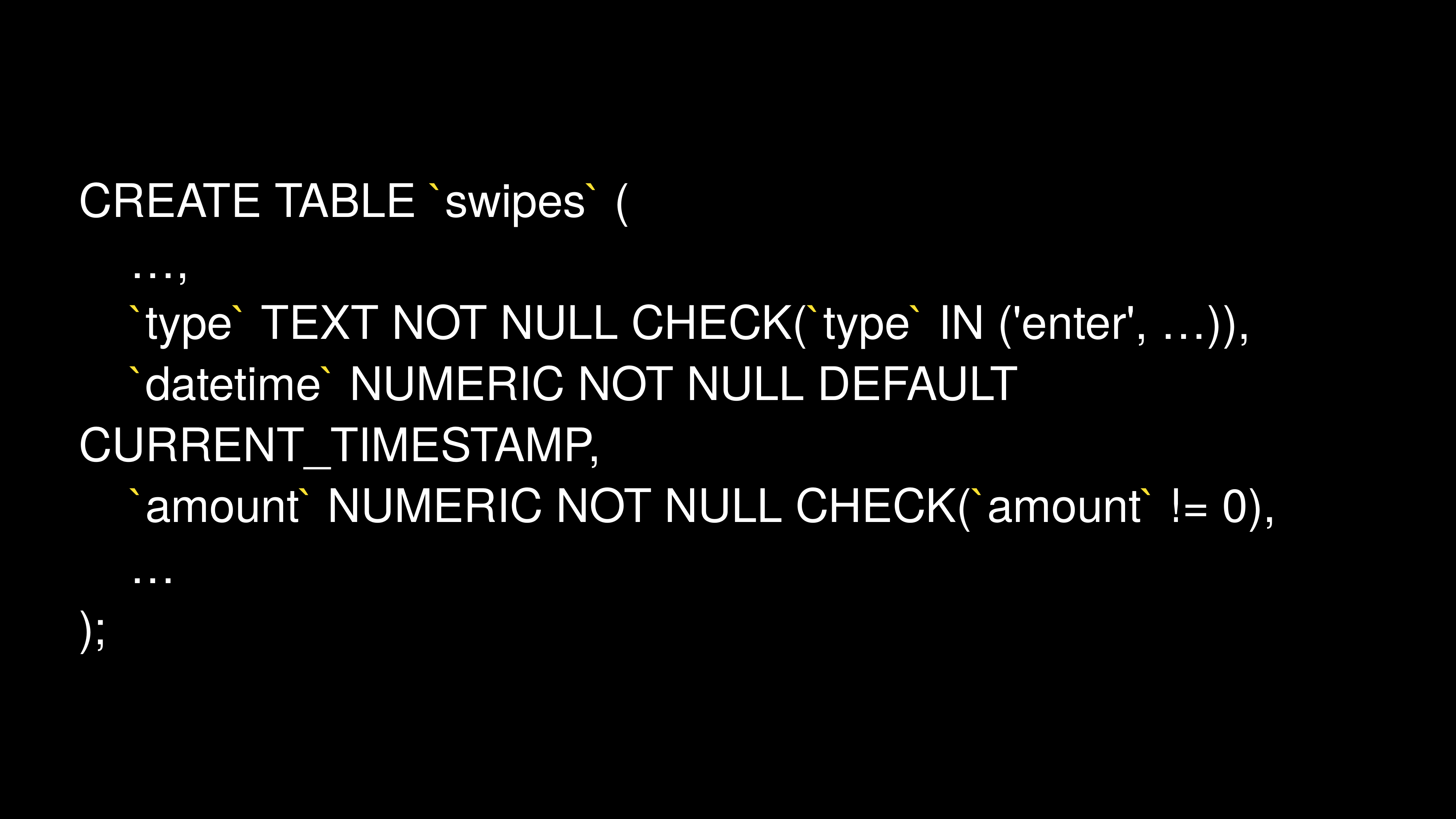

CREATE TABLE `swipes` (
    …,
    `type` TEXT NOT NULL CHECK(`type` IN ('enter', …)),
    `datetime` NUMERIC NOT NULL DEFAULT CURRENT_TIMESTAMP,
    `amount` NUMERIC NOT NULL CHECK(`amount` != 0),
    …
);